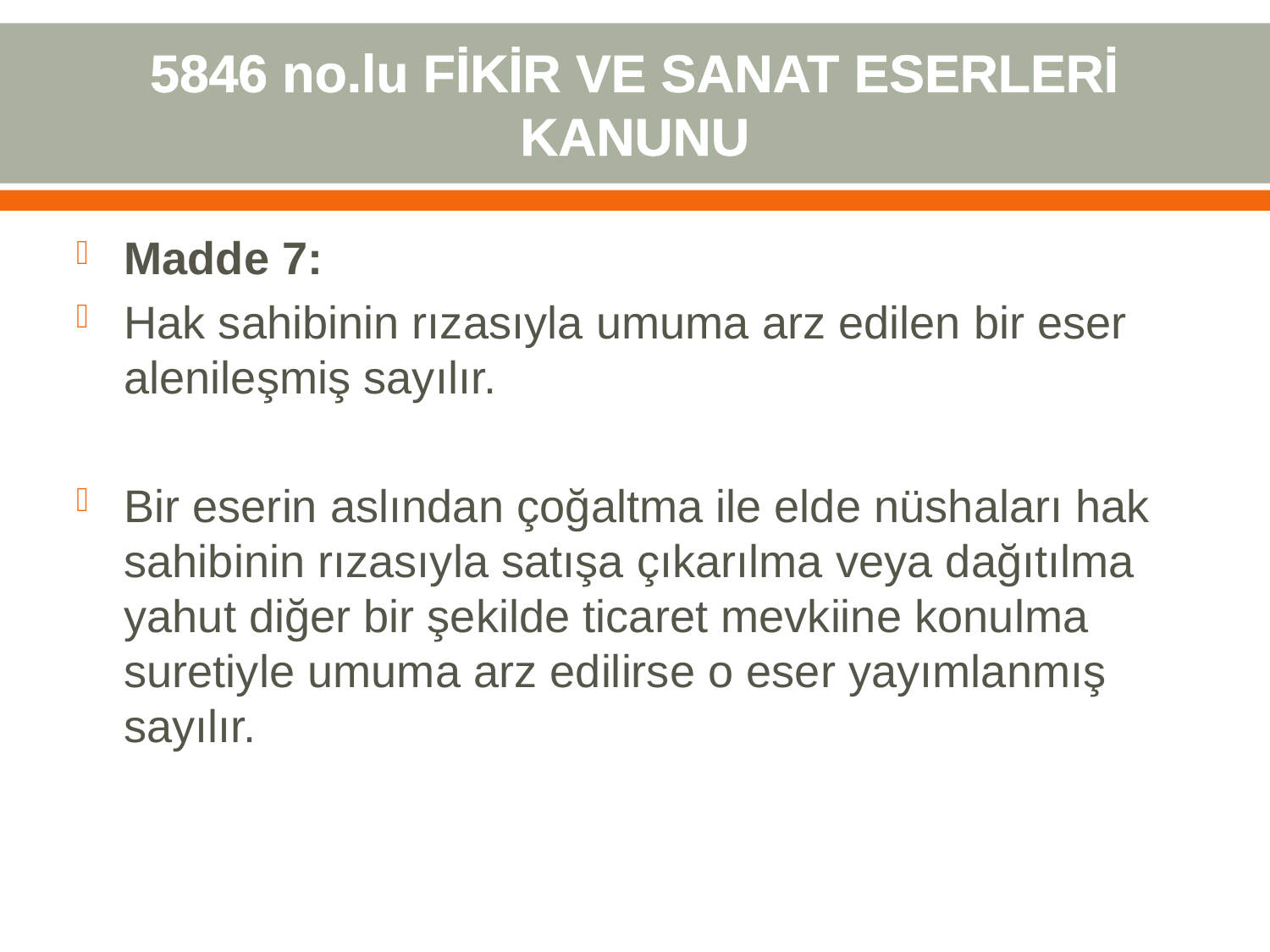

# 5846 no.lu FİKİR VE SANAT ESERLERİ KANUNU
Madde 7:
Hak sahibinin rızasıyla umuma arz edilen bir eser alenileşmiş sayılır.

Bir eserin aslından çoğaltma ile elde nüshaları hak sahibinin rızasıyla satışa çıkarılma veya dağıtılma yahut diğer bir şekilde ticaret mevkiine konulma suretiyle umuma arz edilirse o eser yayımlanmış sayılır.